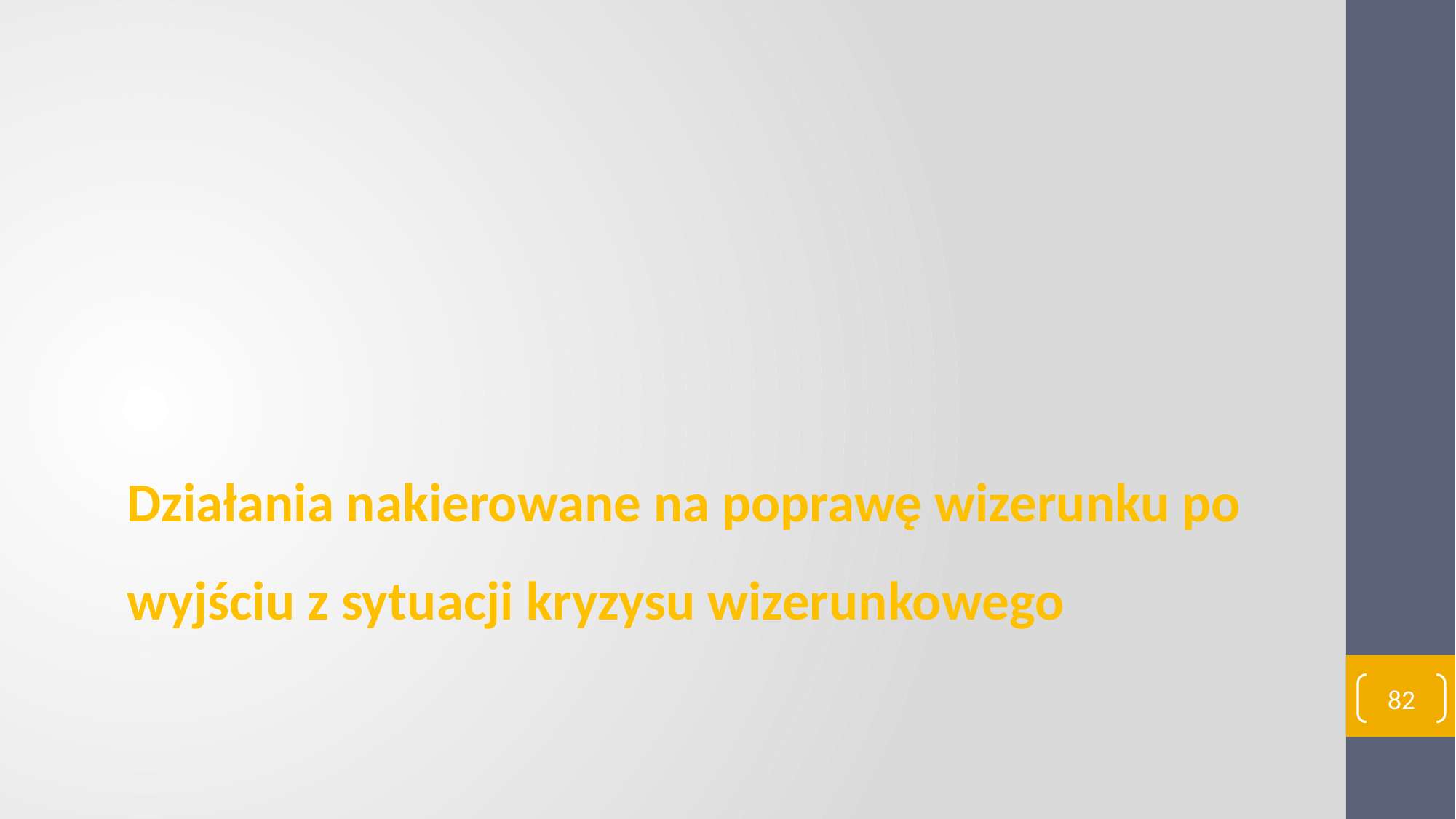

# Działania nakierowane na poprawę wizerunku po wyjściu z sytuacji kryzysu wizerunkowego
82